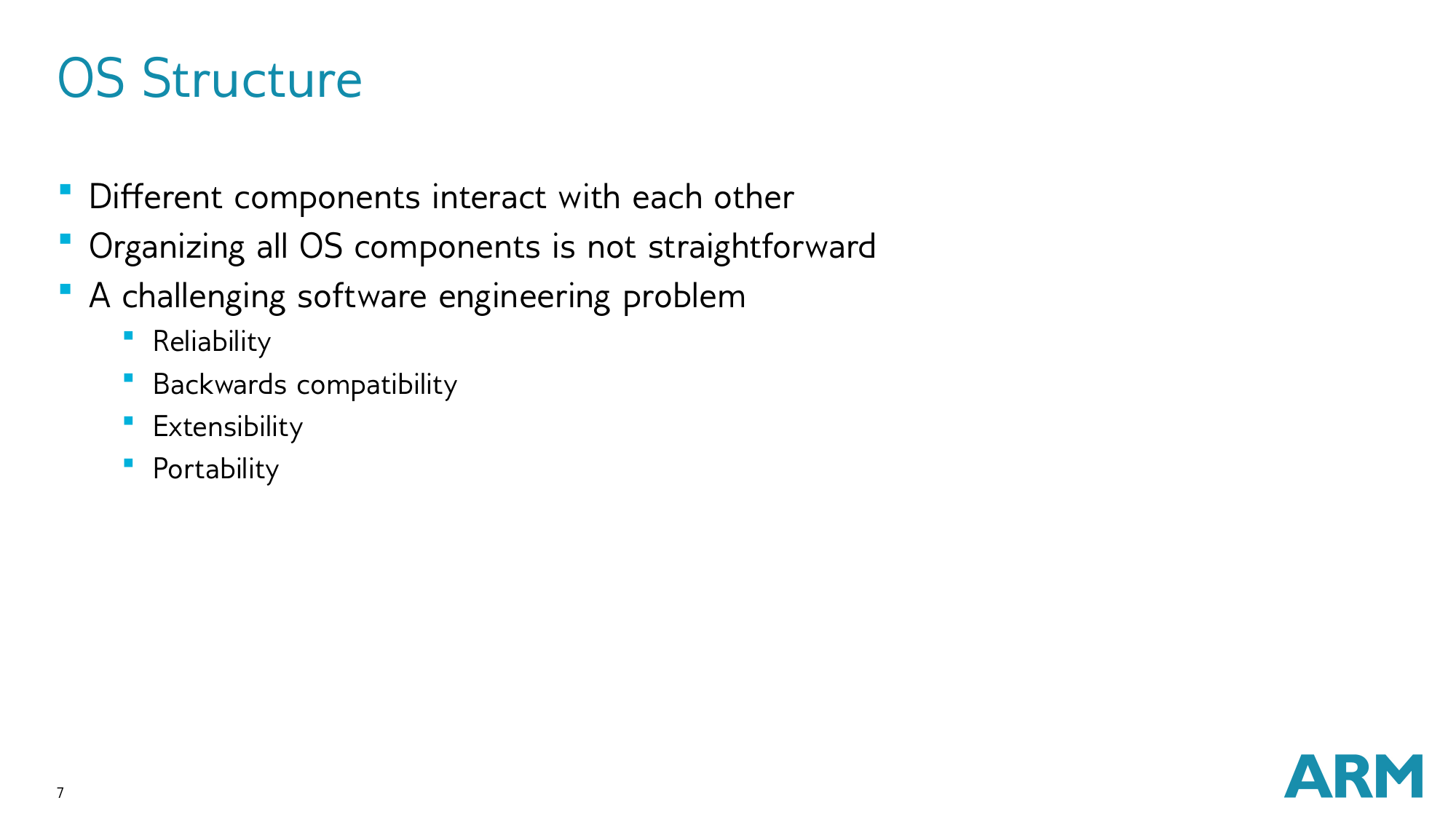

# OS Structure
Different components interact with each other
Organizing all OS components is not straightforward
A challenging software engineering problem
Reliability
Backwards compatibility
Extensibility
Portability